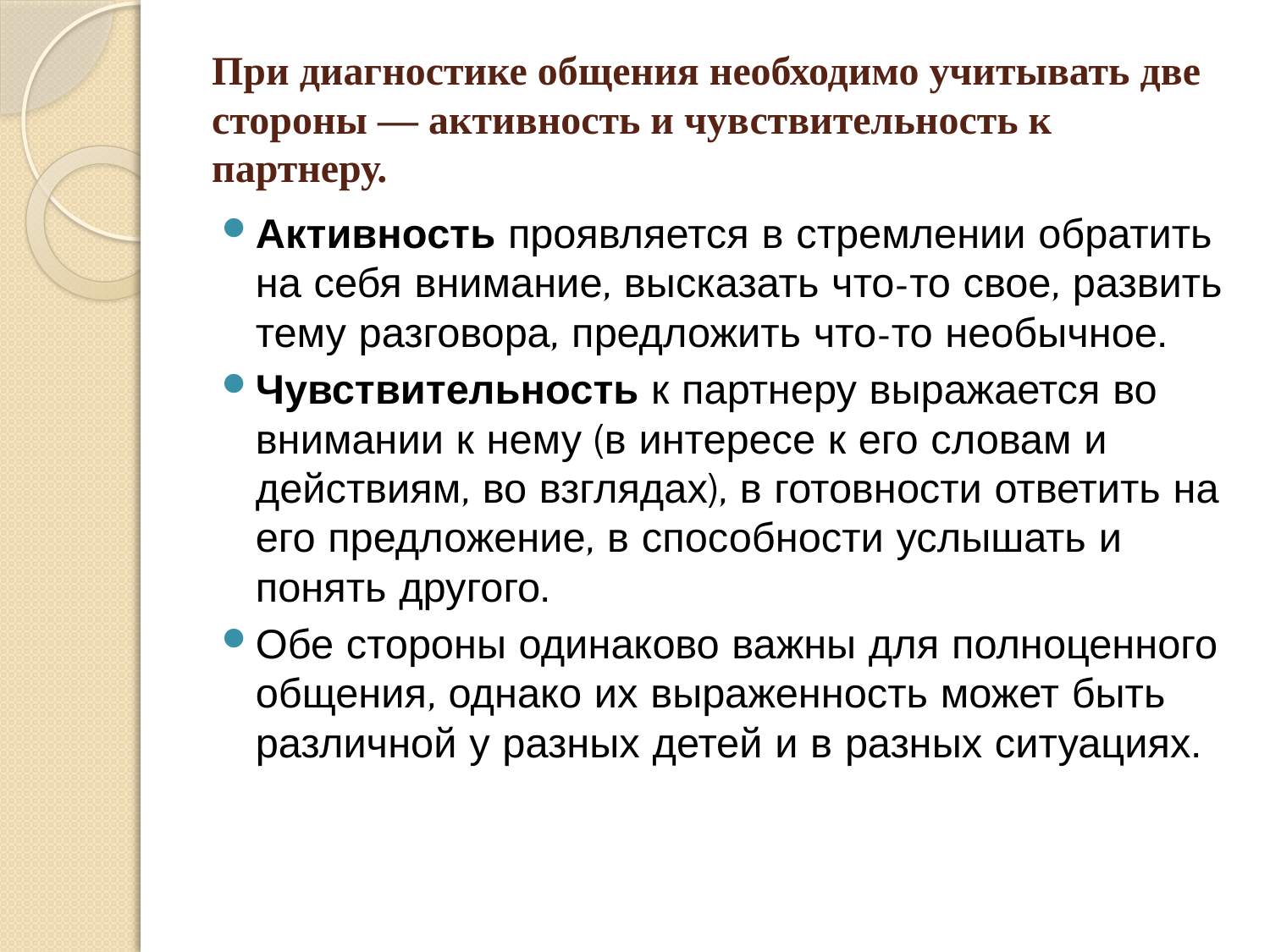

# При диагностике общения необходимо учитывать две стороны — активность и чувствительность к партнеру.
Активность проявляется в стремлении обратить на себя внимание, высказать что-то свое, развить тему разговора, предложить что-то необычное.
Чувствительность к партнеру выражается во внимании к нему (в интересе к его словам и действиям, во взглядах), в готовности ответить на его предложение, в способности услышать и понять другого.
Обе стороны одинаково важны для полноценного общения, однако их выраженность может быть различной у разных детей и в разных ситуациях.